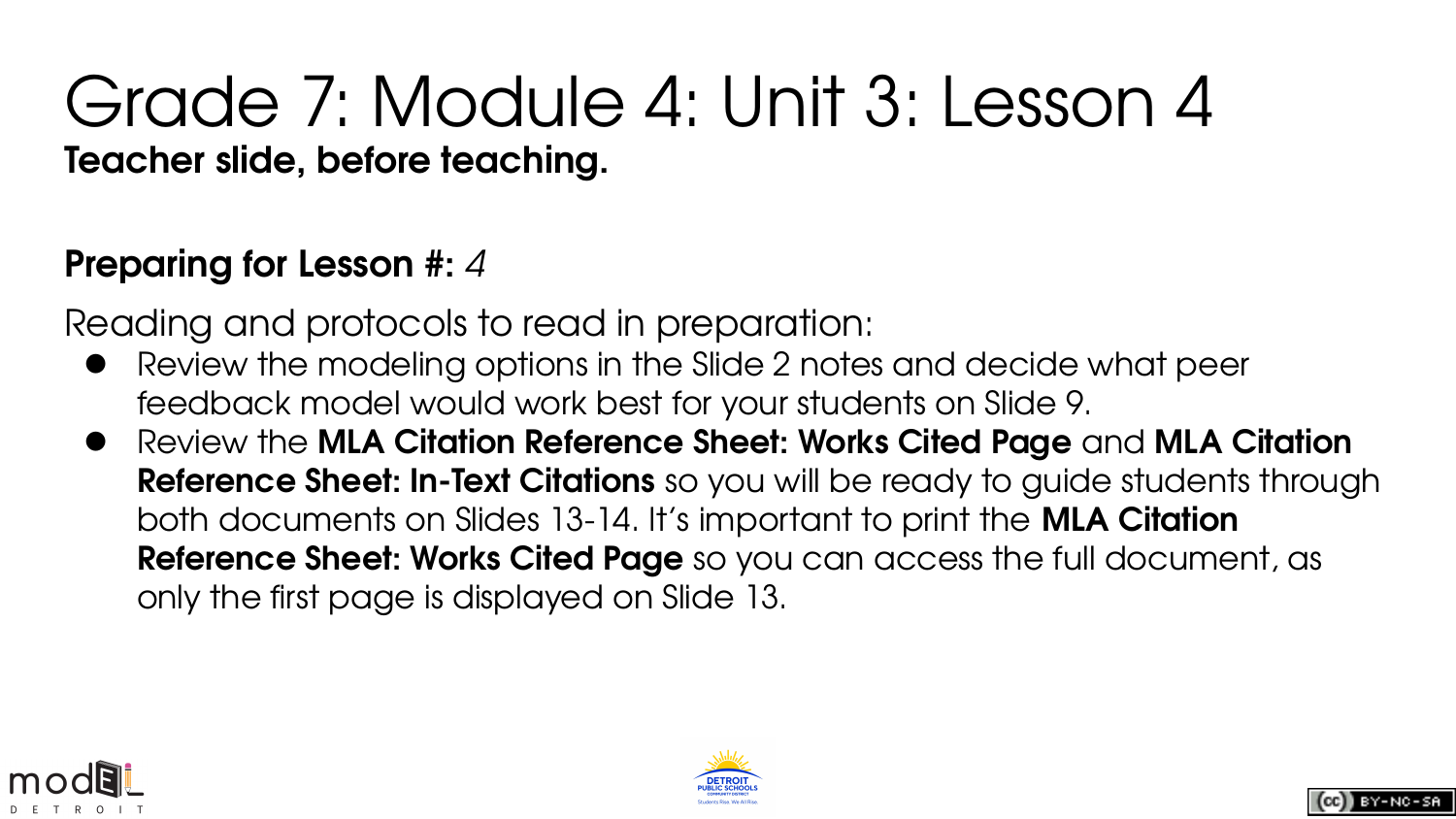

Grade 7: Module 4: Unit 3: Lesson 4
Teacher slide, before teaching.

Preparing for Lesson #: 4
Reading and protocols to read in preparation:
Review the modeling options in the Slide 2 notes and decide what peer feedback model would work best for your students on Slide 9.
Review the MLA Citation Reference Sheet: Works Cited Page and MLA Citation Reference Sheet: In-Text Citations so you will be ready to guide students through both documents on Slides 13-14. It’s important to print the MLA Citation Reference Sheet: Works Cited Page so you can access the full document, as only the first page is displayed on Slide 13.